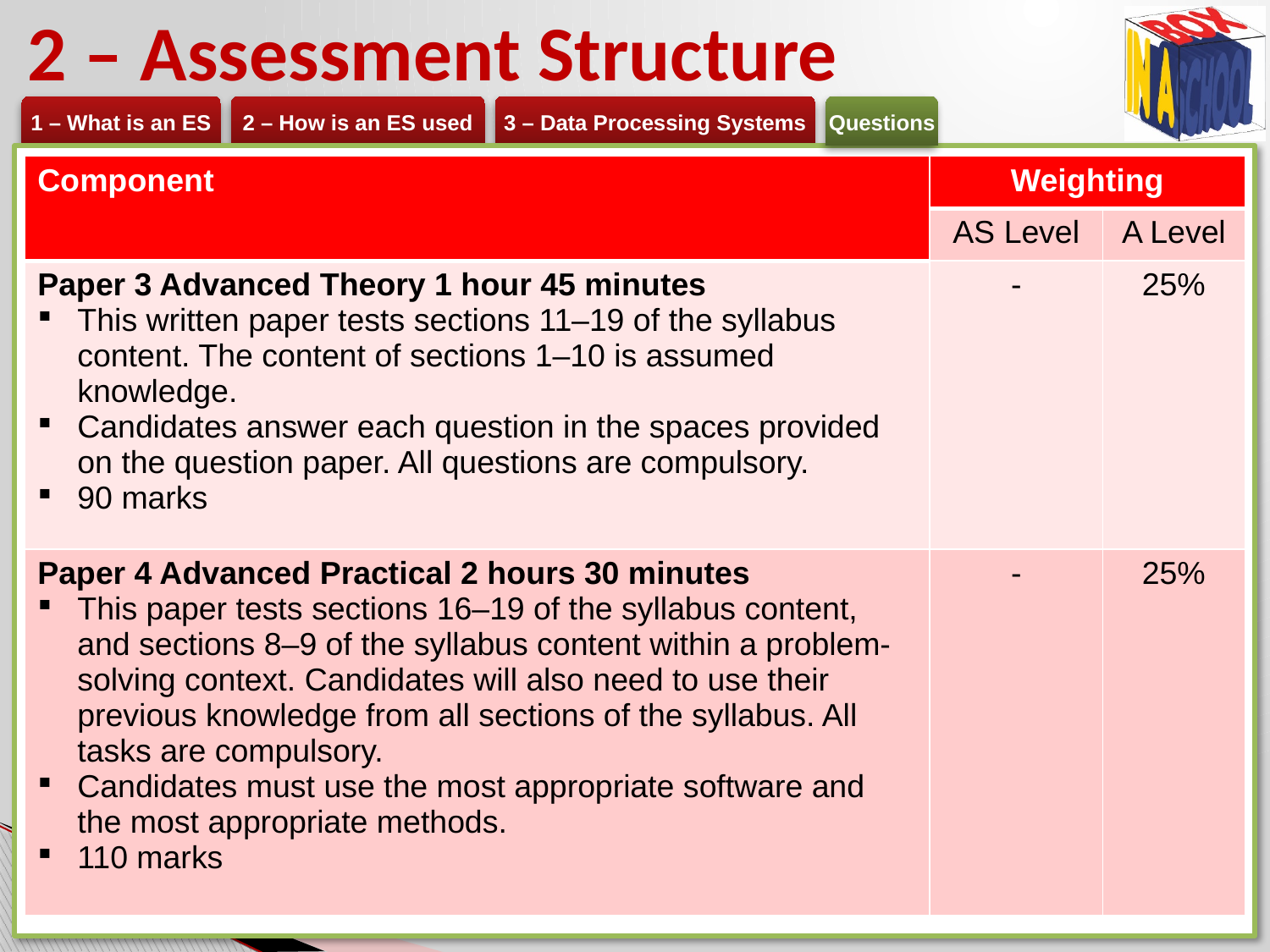

# 2 – Assessment Structure
| Component | Weighting |  |
| --- | --- | --- |
|  | AS Level | A Level |
| Paper 3 Advanced Theory 1 hour 45 minutes This written paper tests sections 11–19 of the syllabus content. The content of sections 1–10 is assumed knowledge. Candidates answer each question in the spaces provided on the question paper. All questions are compulsory. 90 marks | - | 25% |
| Paper 4 Advanced Practical 2 hours 30 minutes This paper tests sections 16–19 of the syllabus content, and sections 8–9 of the syllabus content within a problem-solving context. Candidates will also need to use their previous knowledge from all sections of the syllabus. All tasks are compulsory. Candidates must use the most appropriate software and the most appropriate methods. 110 marks | - | 25% |